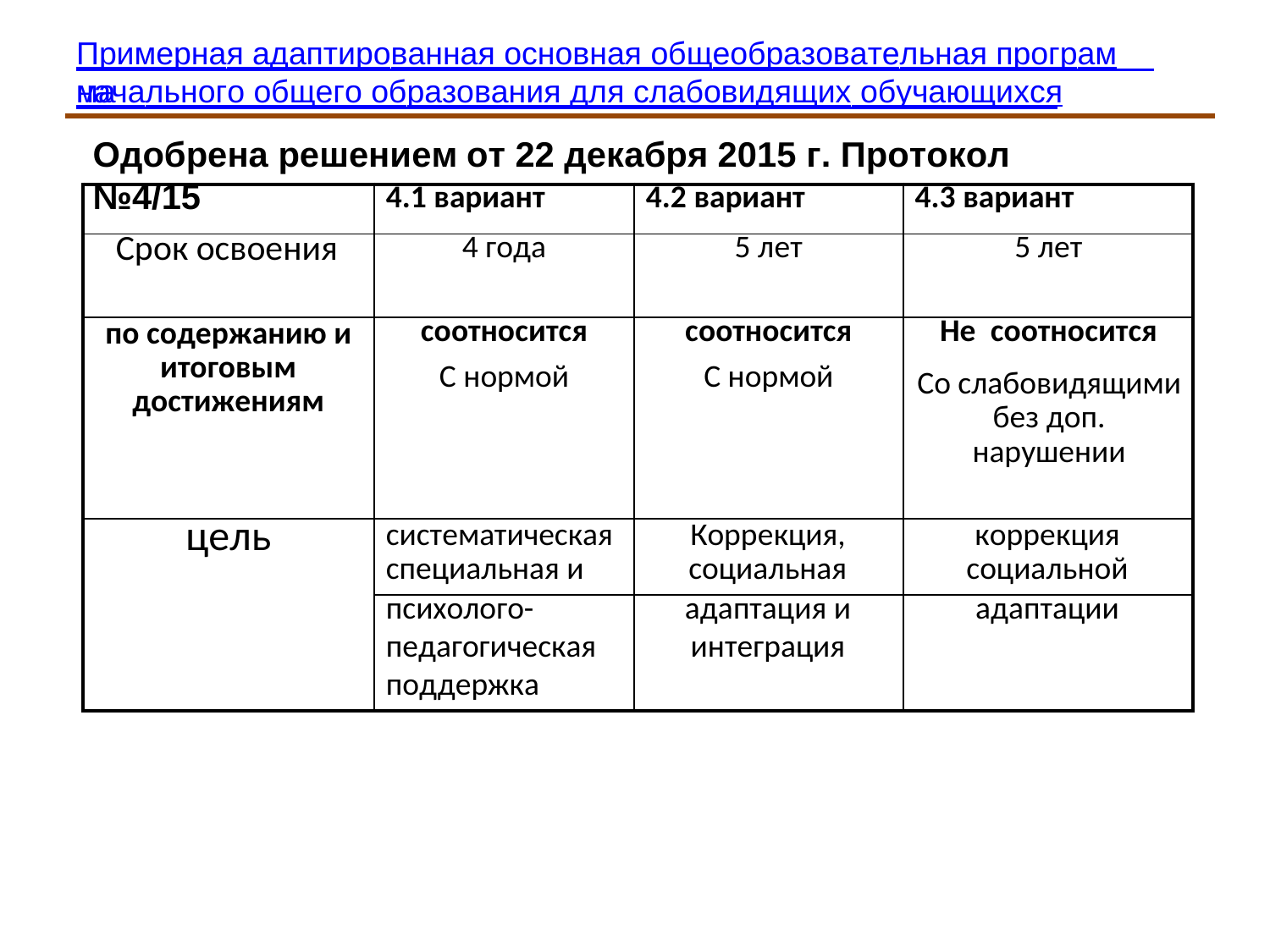

Примерная адаптированная основная общеобразовательная программа

начального общего образования для слабовидящих обучающихся
Одобрена решением от 22 декабря 2015 г. Протокол №4/15

|  | 4.1 вариант | 4.2 вариант | 4.3 вариант |
| --- | --- | --- | --- |
| Срок освоения | 4 года | 5 лет | 5 лет |
| по содержанию и итоговым достижениям | соотносится С нормой | соотносится С нормой | Не соотносится Со слабовидящими без доп. нарушении |
| цель | систематическая специальная и | Коррекция, социальная | коррекция социальной |
|  | психолого- | адаптация и | адаптации |
|  | педагогическая | интеграция |  |
|  | поддержка |  |  |